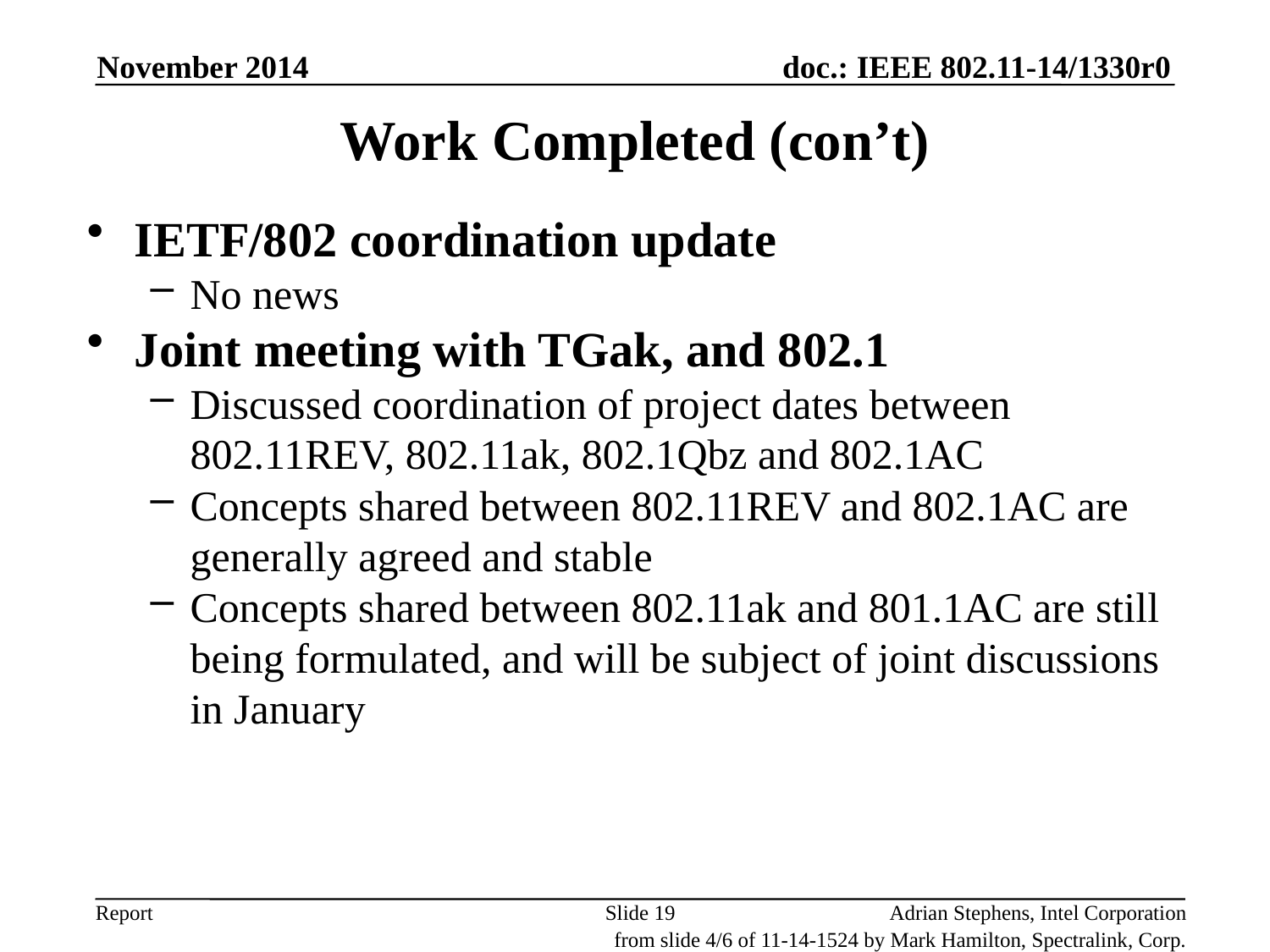

November 2014
# Work Completed (con’t)
IETF/802 coordination update
No news
Joint meeting with TGak, and 802.1
Discussed coordination of project dates between 802.11REV, 802.11ak, 802.1Qbz and 802.1AC
Concepts shared between 802.11REV and 802.1AC are generally agreed and stable
Concepts shared between 802.11ak and 801.1AC are still being formulated, and will be subject of joint discussions in January
Slide 19
Adrian Stephens, Intel Corporation
from slide 4/6 of 11-14-1524 by Mark Hamilton, Spectralink, Corp.